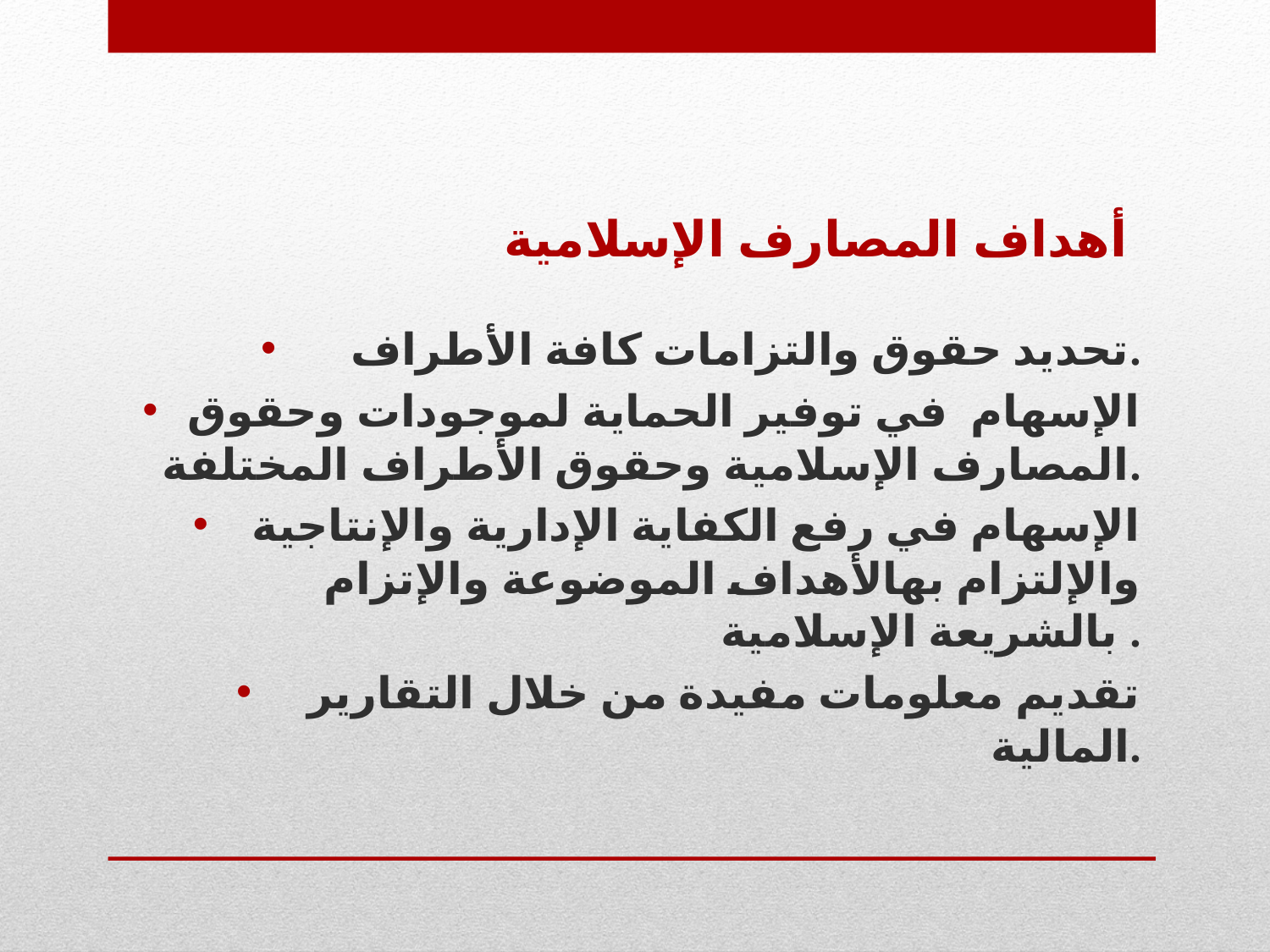

أهداف المصارف الإسلامية

 تحديد حقوق والتزامات كافة الأطراف.
الإسهام  في توفير الحماية لموجودات وحقوق المصارف الإسلامية وحقوق الأطراف المختلفة.
الإسهام في رفع الكفاية الإدارية والإنتاجية والإلتزام بهالأهداف الموضوعة والإتزام بالشريعة الإسلامية .
تقديم معلومات مفيدة من خلال التقارير المالية.